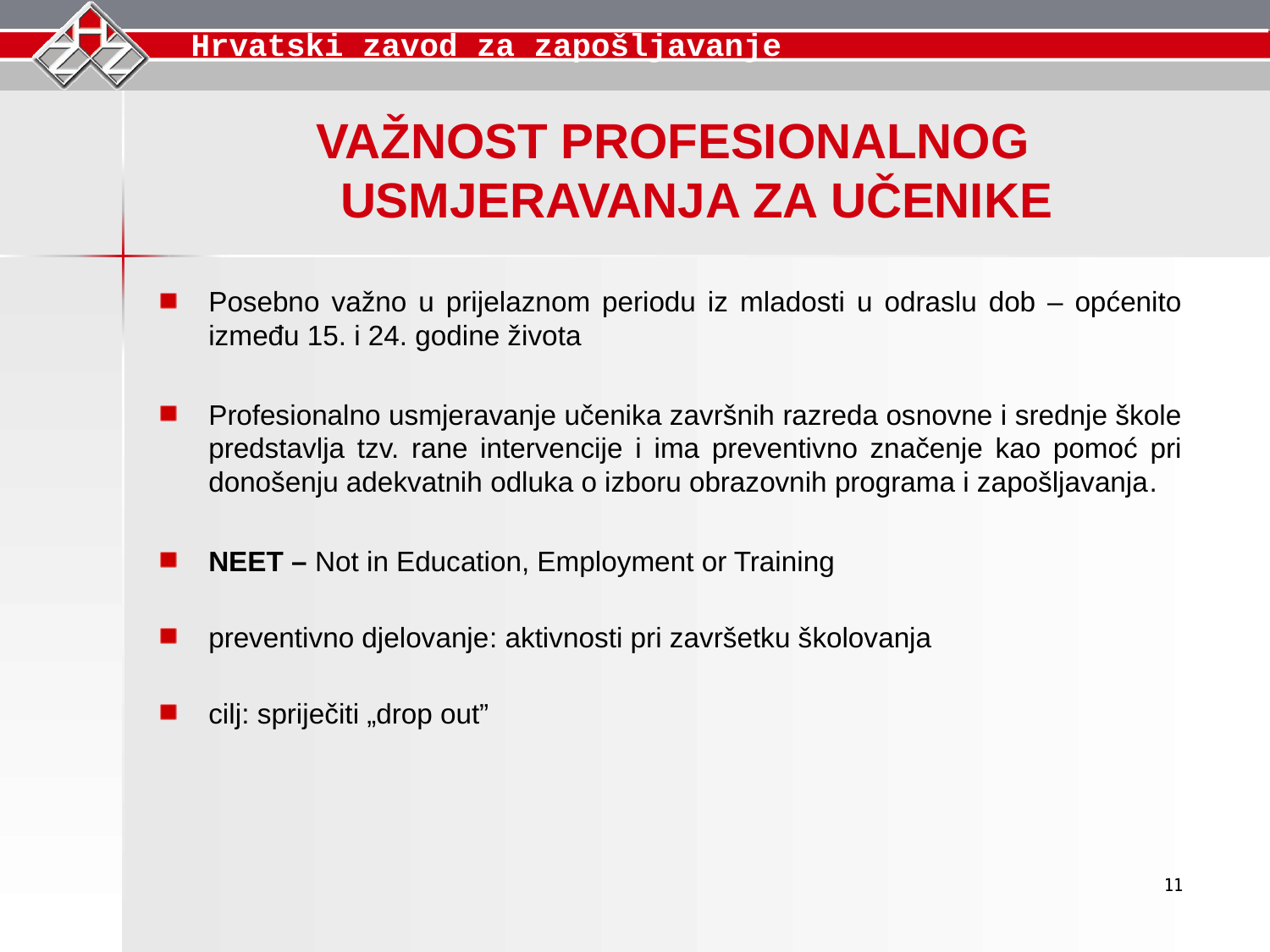

VAŽNOST PROFESIONALNOG USMJERAVANJA ZA UČENIKE
Posebno važno u prijelaznom periodu iz mladosti u odraslu dob – općenito između 15. i 24. godine života

Profesionalno usmjeravanje učenika završnih razreda osnovne i srednje škole predstavlja tzv. rane intervencije i ima preventivno značenje kao pomoć pri donošenju adekvatnih odluka o izboru obrazovnih programa i zapošljavanja.

NEET – Not in Education, Employment or Training
preventivno djelovanje: aktivnosti pri završetku školovanja
cilj: spriječiti „drop out”

11